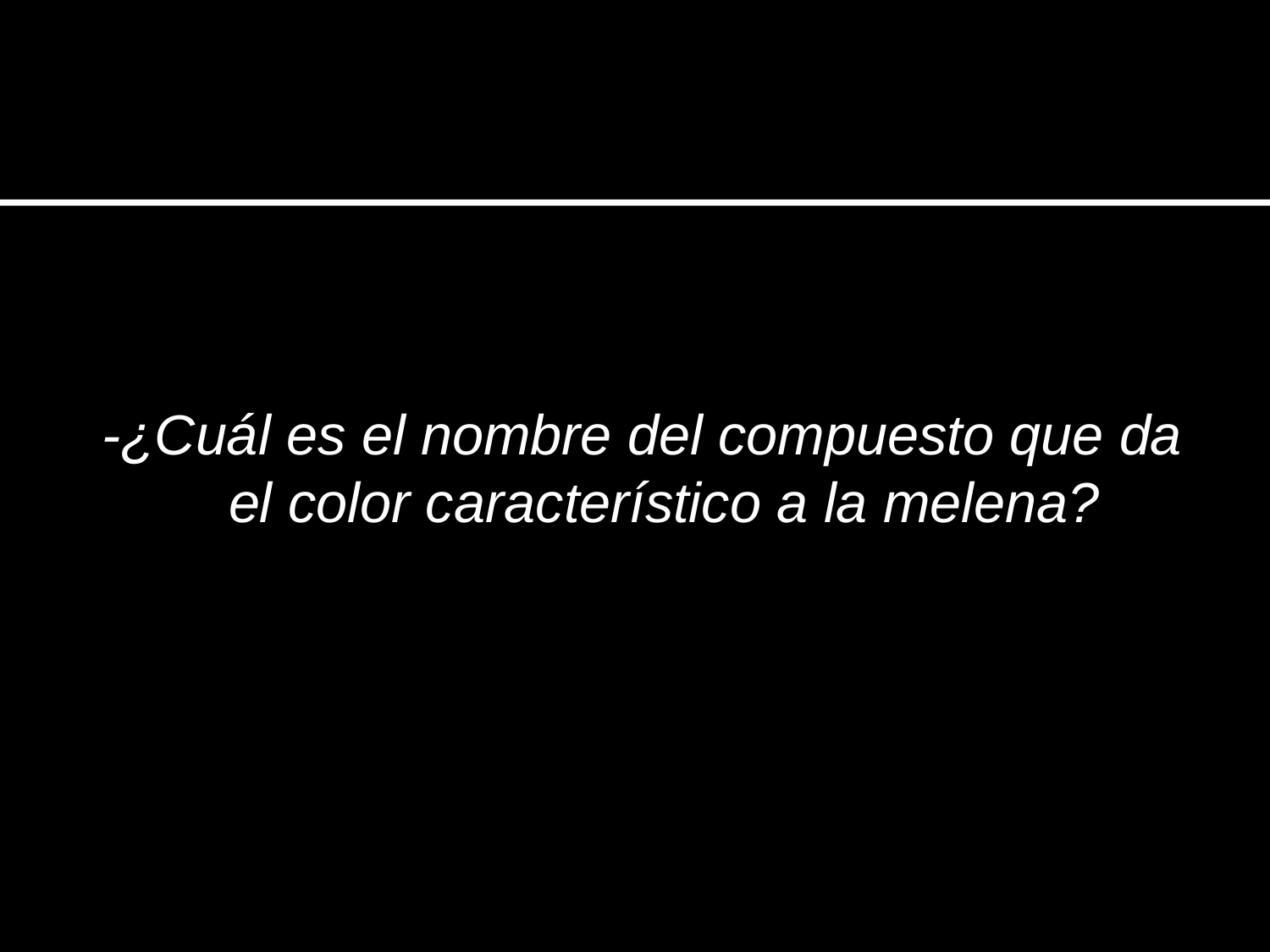

#
-¿Cuál es el nombre del compuesto que da el color característico a la melena?